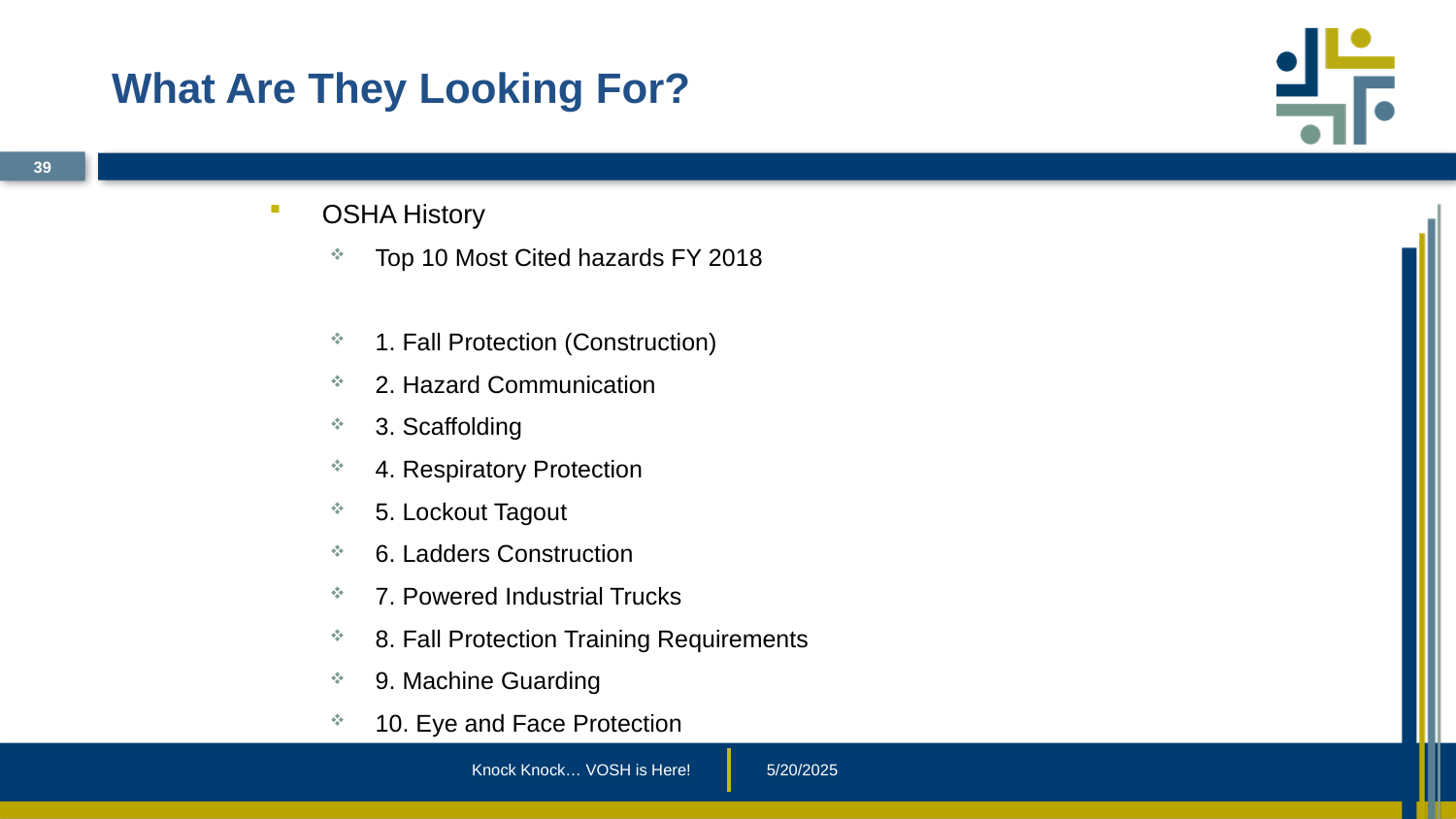

# What Are They Looking For?
39
OSHA History
Top 10 Most Cited hazards FY 2018

1. Fall Protection (Construction)
2. Hazard Communication
3. Scaffolding
4. Respiratory Protection
5. Lockout Tagout
6. Ladders Construction
7. Powered Industrial Trucks
8. Fall Protection Training Requirements
9. Machine Guarding
10. Eye and Face Protection

Knock Knock… VOSH is Here!
5/20/2025